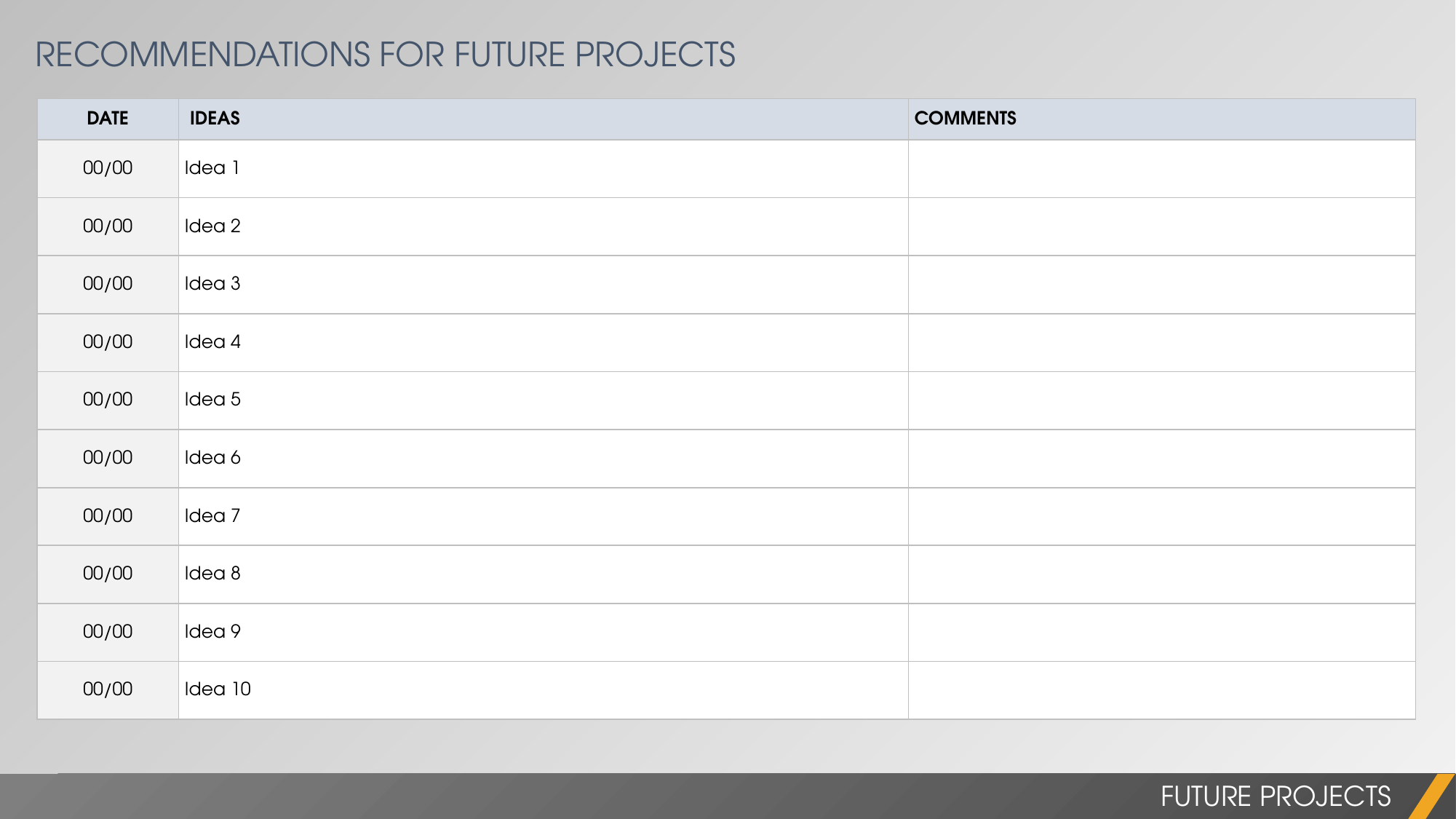

RECOMMENDATIONS FOR FUTURE PROJECTS
| DATE | IDEAS | COMMENTS |
| --- | --- | --- |
| 00/00 | Idea 1 |  |
| 00/00 | Idea 2 |  |
| 00/00 | Idea 3 |  |
| 00/00 | Idea 4 |  |
| 00/00 | Idea 5 |  |
| 00/00 | Idea 6 |  |
| 00/00 | Idea 7 |  |
| 00/00 | Idea 8 |  |
| 00/00 | Idea 9 |  |
| 00/00 | Idea 10 |  |
FUTURE PROJECTS